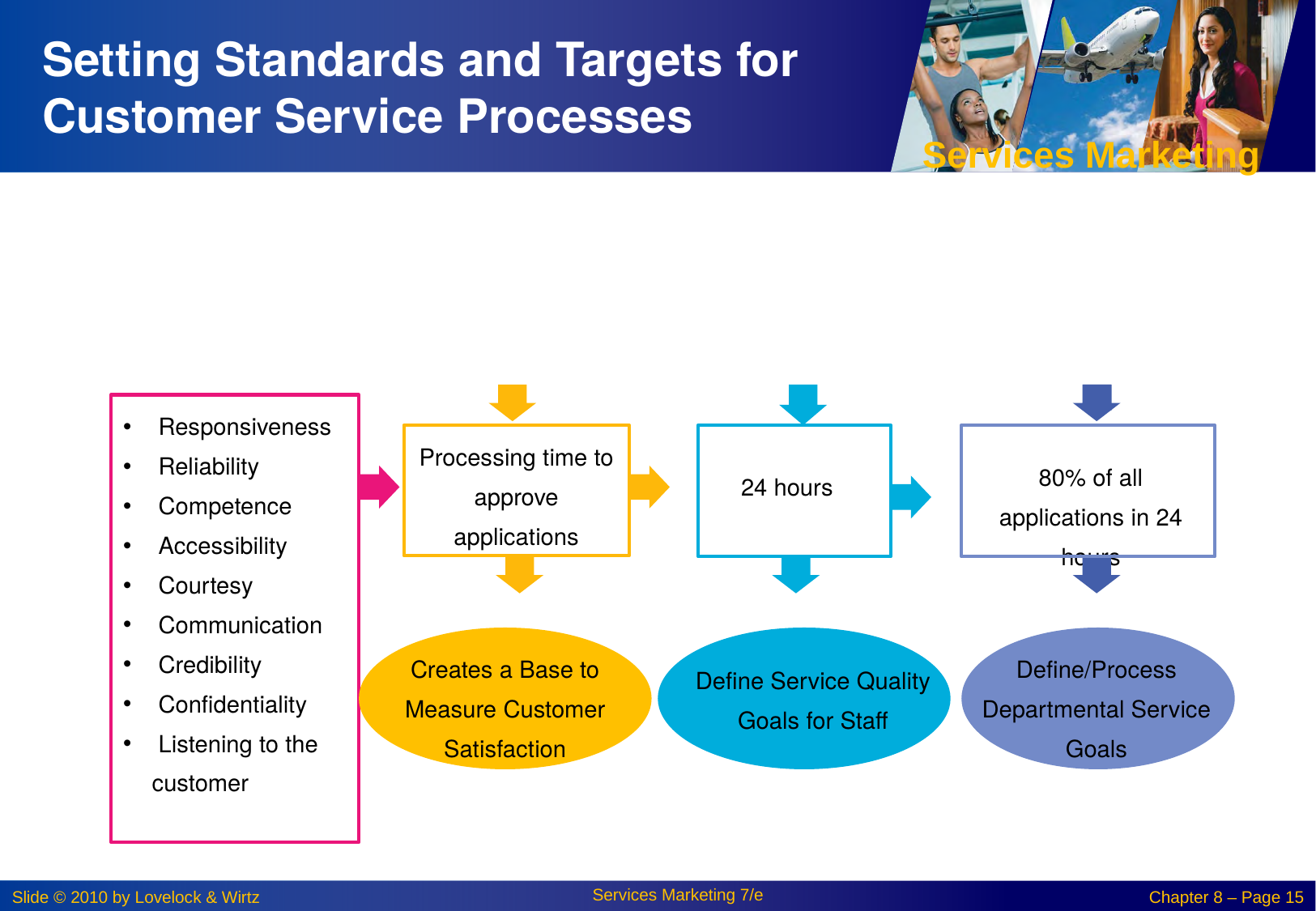

# Setting Standards and Targets for Customer Service Processes

 Responsiveness
 Reliability
 Competence
 Accessibility
 Courtesy
 Communication
 Credibility
 Confidentiality
 Listening to the customer

Processing time to approve applications
80% of all applications in 24 hours
24 hours

Creates a Base to Measure Customer Satisfaction

Define Service Quality Goals for Staff

Define/Process Departmental Service Goals